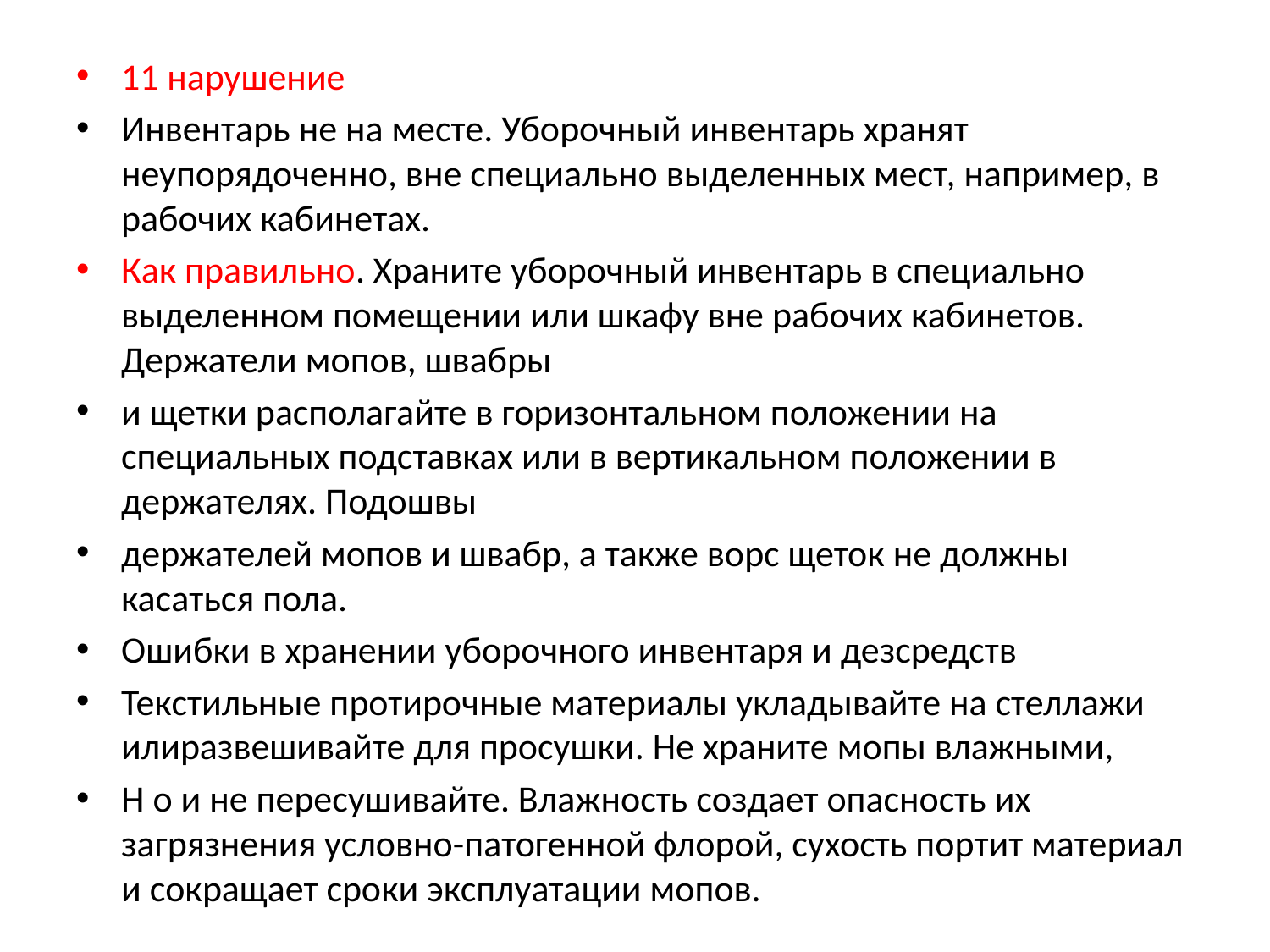

11 нарушение
Инвентарь не на месте. Уборочный инвентарь хранят неупорядоченно, вне специально выделенных мест, например, в рабочих кабинетах.
Как правильно. Храните уборочный инвентарь в специально выделенном помещении или шкафу вне рабочих кабинетов. Держатели мопов, швабры
и щетки располагайте в горизонтальном положении на специальных подставках или в вертикальном положении в держателях. Подошвы
держателей мопов и швабр, а также ворс щеток не должны касаться пола.
Ошибки в хранении уборочного инвентаря и дезсредств
Текстильные протирочные материалы укладывайте на стеллажи илиразвешивайте для просушки. Не храните мопы влажными,
Н о и не пересушивайте. Влажность создает опасность их загрязнения условно-патогенной флорой, сухость портит материал и сокращает сроки эксплуатации мопов.